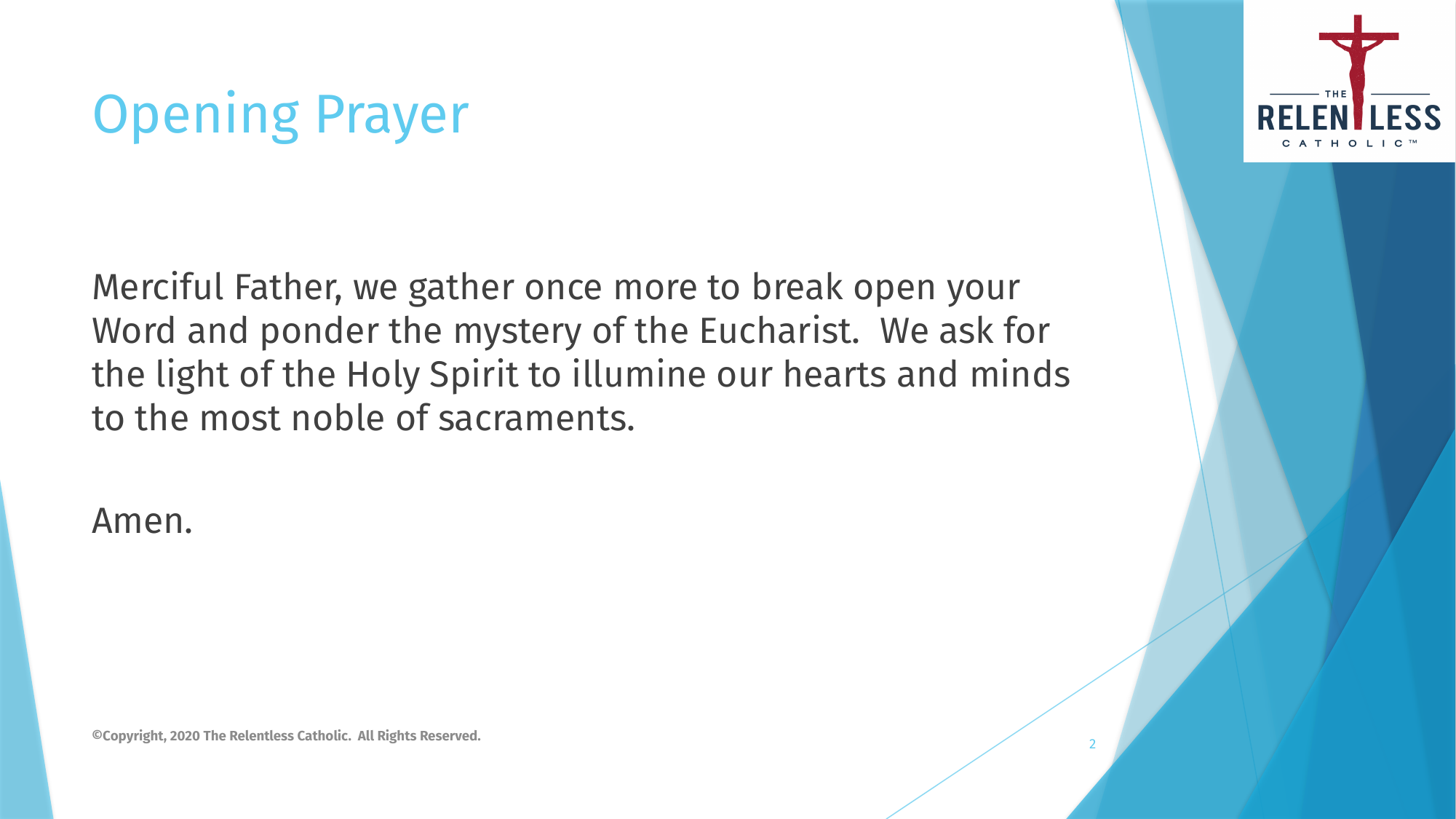

# Opening Prayer
Merciful Father, we gather once more to break open your Word and ponder the mystery of the Eucharist.  We ask for the light of the Holy Spirit to illumine our hearts and minds to the most noble of sacraments.
Amen.

©Copyright, 2020 The Relentless Catholic.  All Rights Reserved.

2